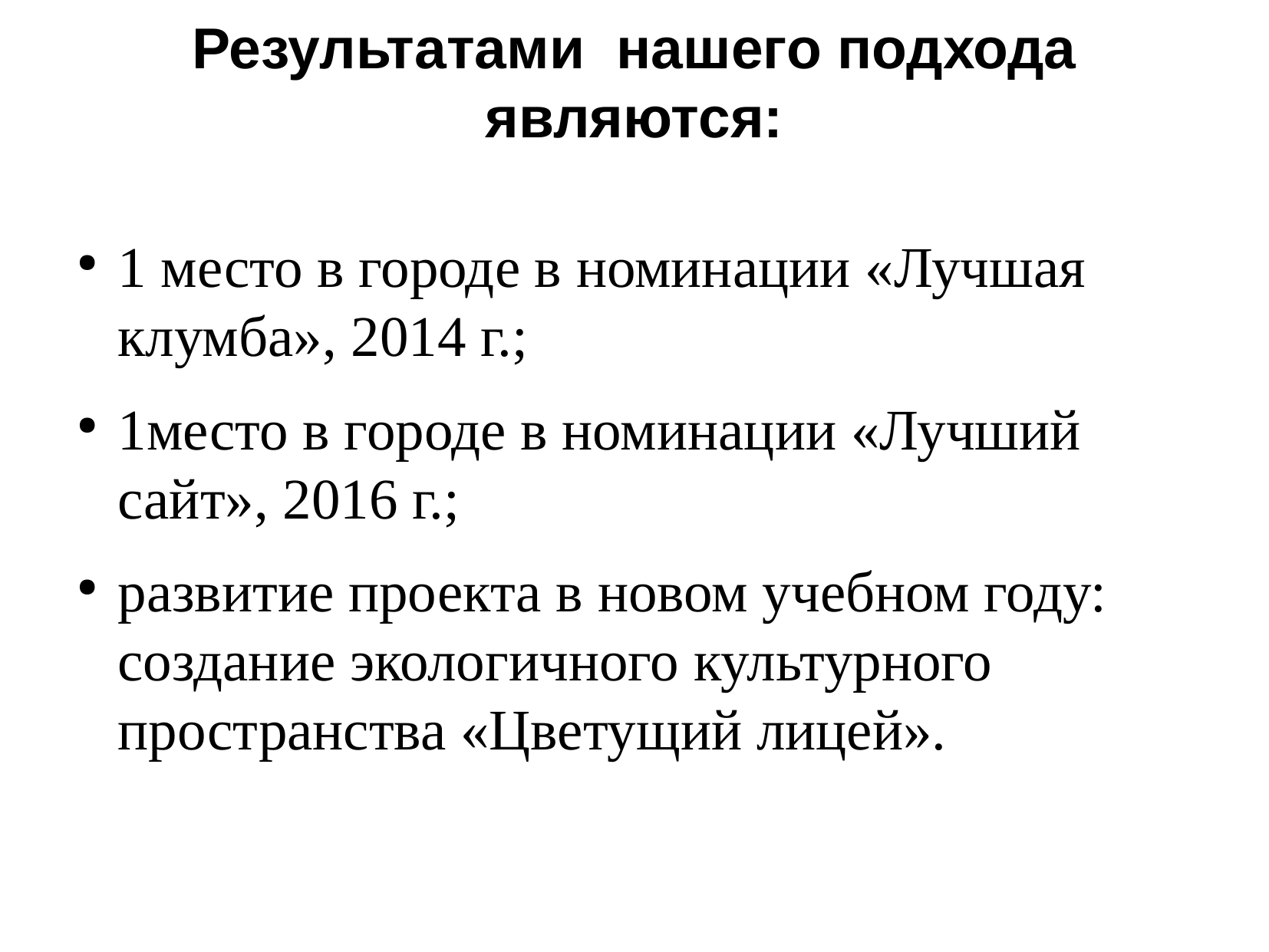

# Результатами  нашего подхода являются:
1 место в городе в номинации «Лучшая клумба», 2014 г.;
1место в городе в номинации «Лучший сайт», 2016 г.;
развитие проекта в новом учебном году: создание экологичного культурного пространства «Цветущий лицей».